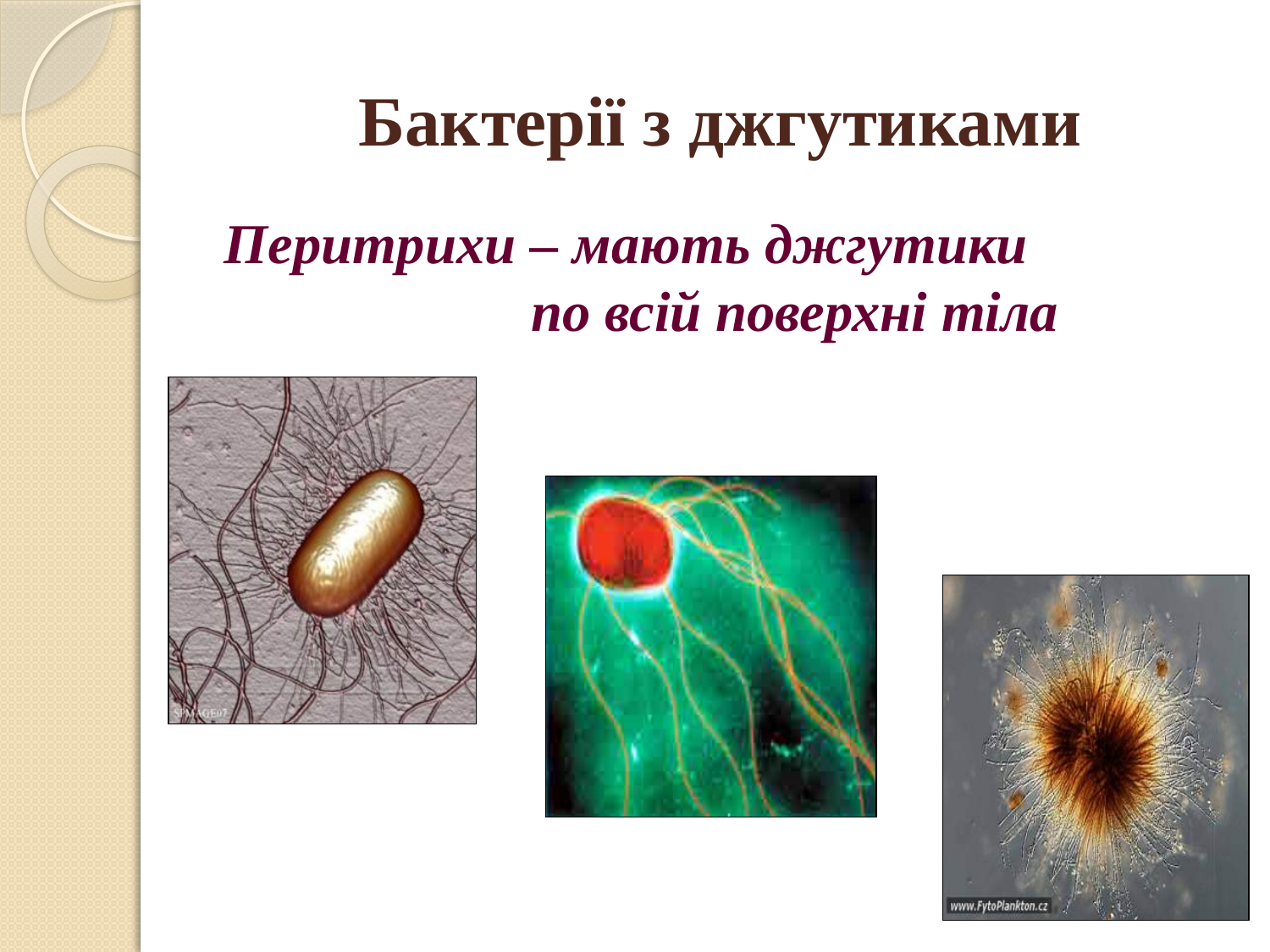

# Бактерії з джгутиками
Перитрихи – мають джгутики                      по всій поверхні тіла